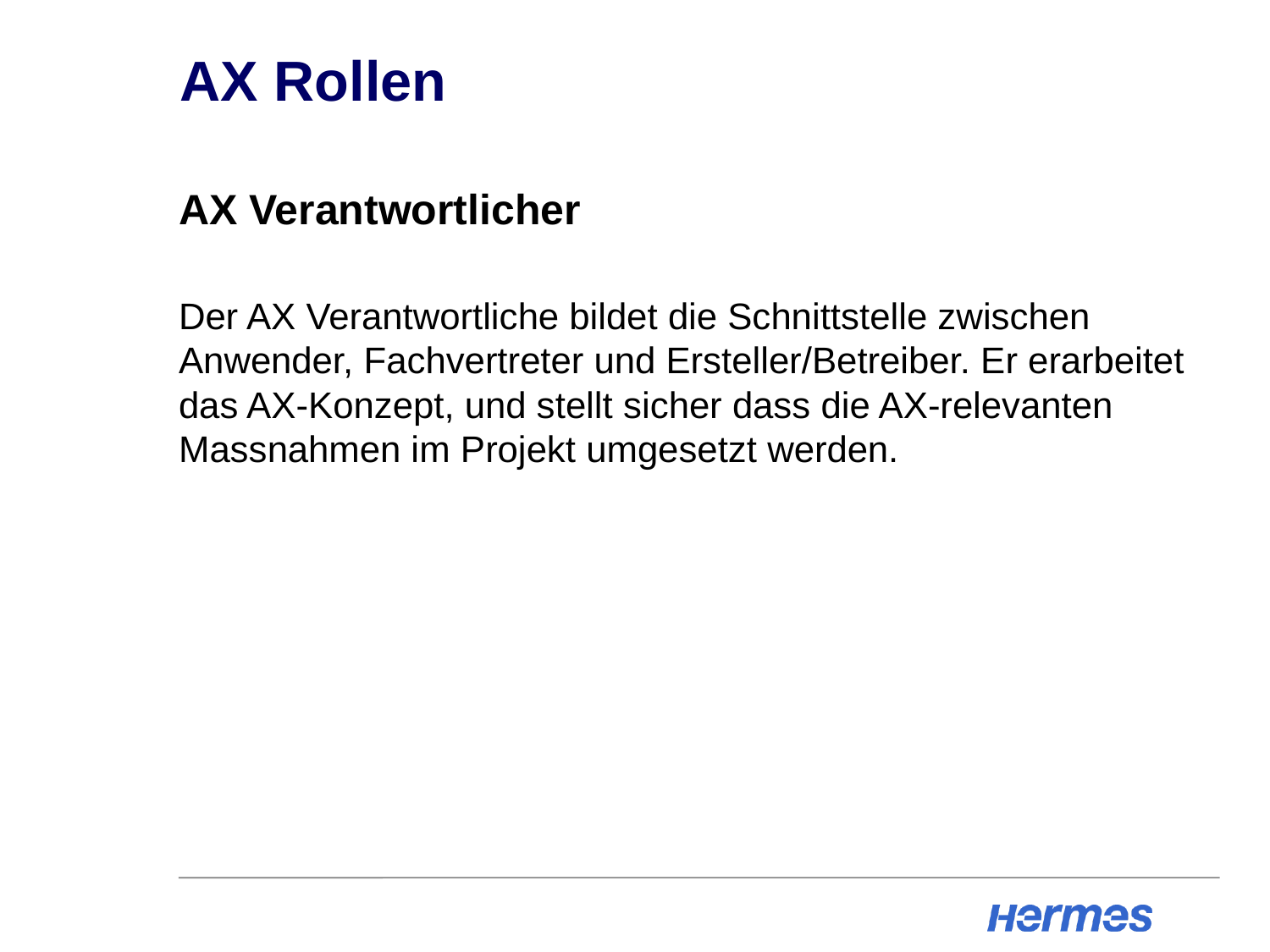

# AX Rollen
AX Verantwortlicher

Der AX Verantwortliche bildet die Schnittstelle zwischen Anwender, Fachvertreter und Ersteller/Betreiber. Er erarbeitet das AX-Konzept, und stellt sicher dass die AX-relevanten Massnahmen im Projekt umgesetzt werden.